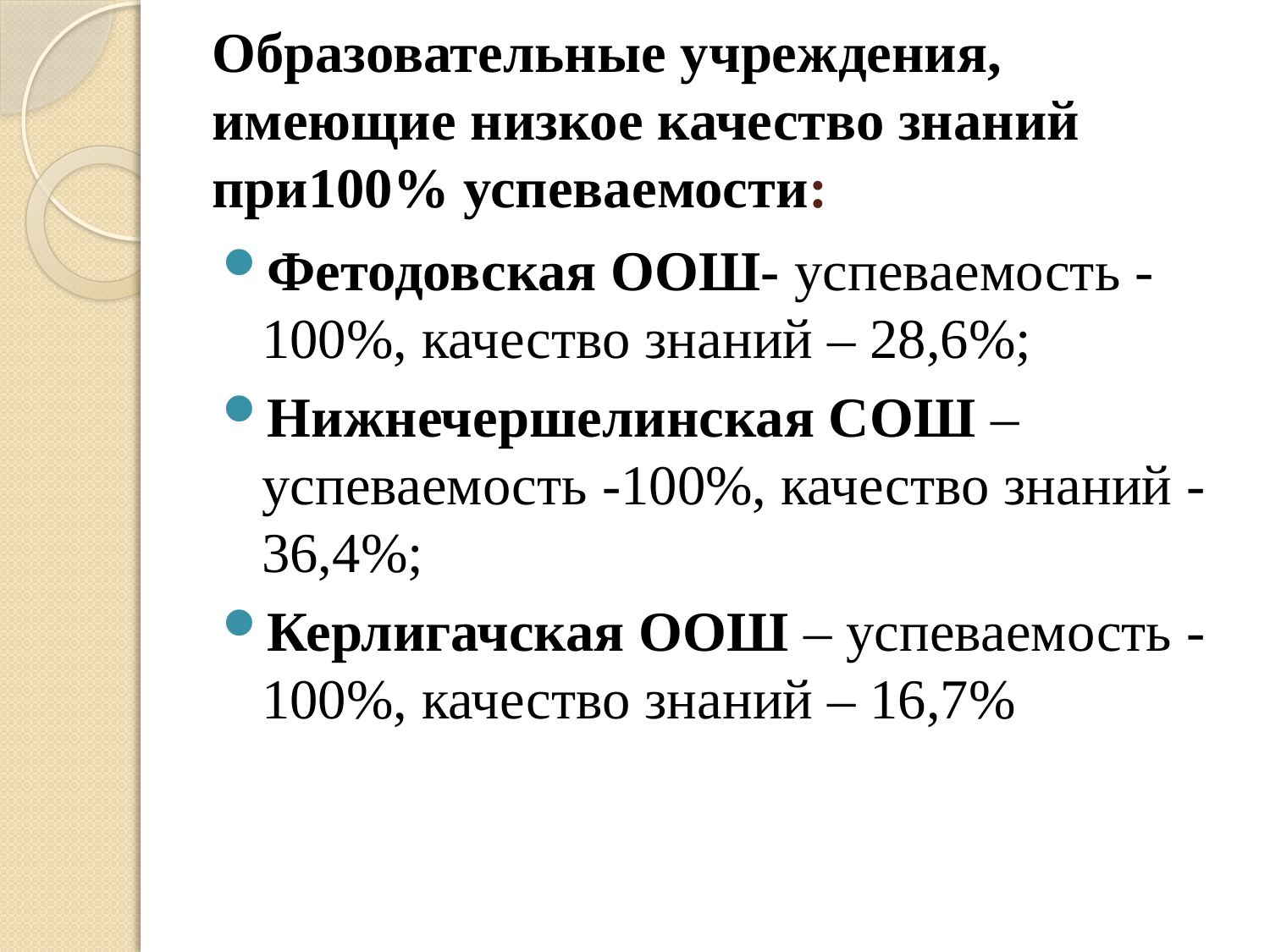

# Образовательные учреждения, имеющие низкое качество знаний при100% успеваемости:
Фетодовская ООШ- успеваемость -100%, качество знаний – 28,6%;
Нижнечершелинская СОШ – успеваемость -100%, качество знаний -36,4%;
Керлигачская ООШ – успеваемость -100%, качество знаний – 16,7%